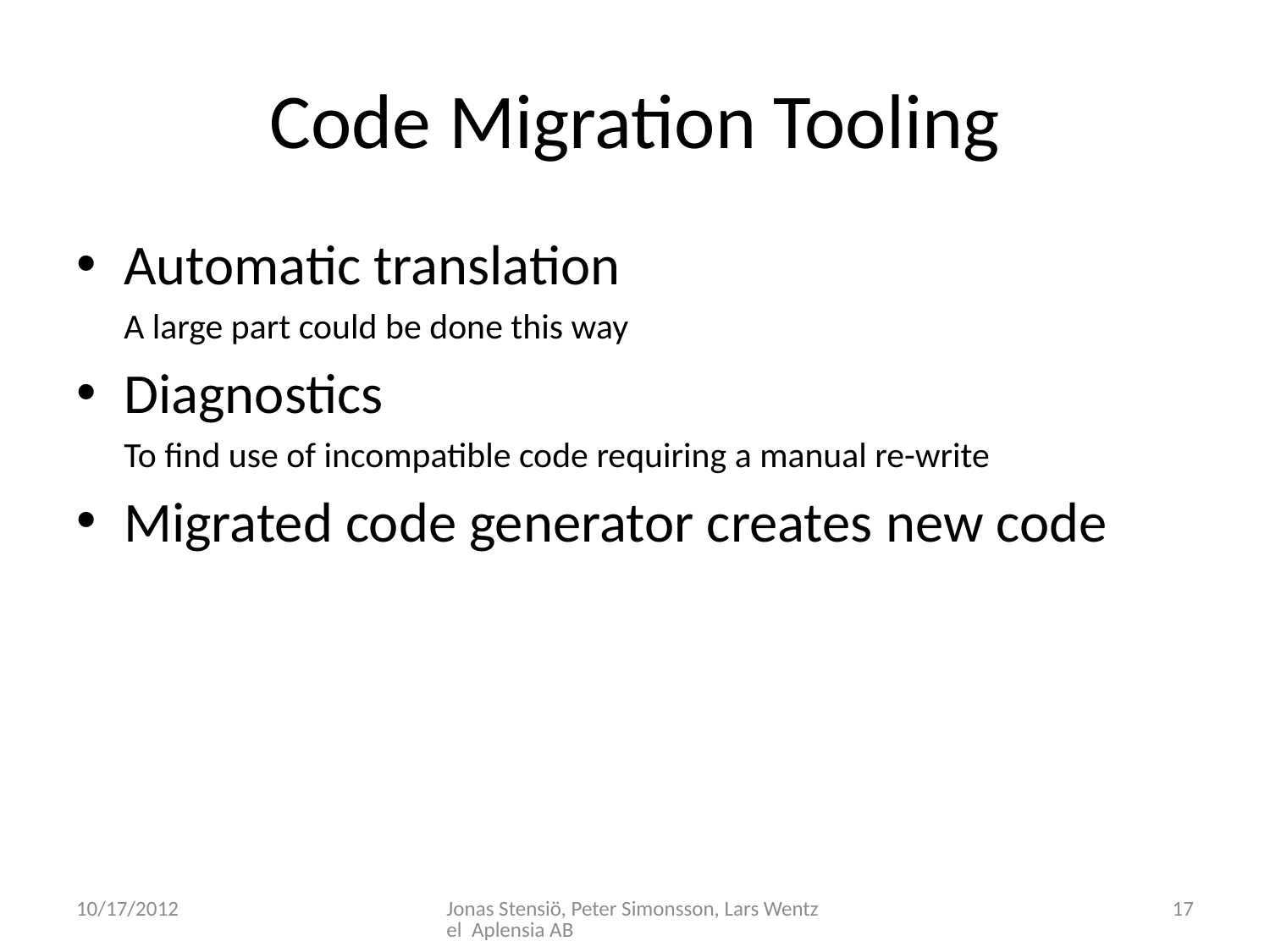

# Code Migration Tooling
Automatic translation
	A large part could be done this way
Diagnostics
	To find use of incompatible code requiring a manual re-write
Migrated code generator creates new code
10/17/2012
Jonas Stensiö, Peter Simonsson, Lars Wentzel  Aplensia AB
17